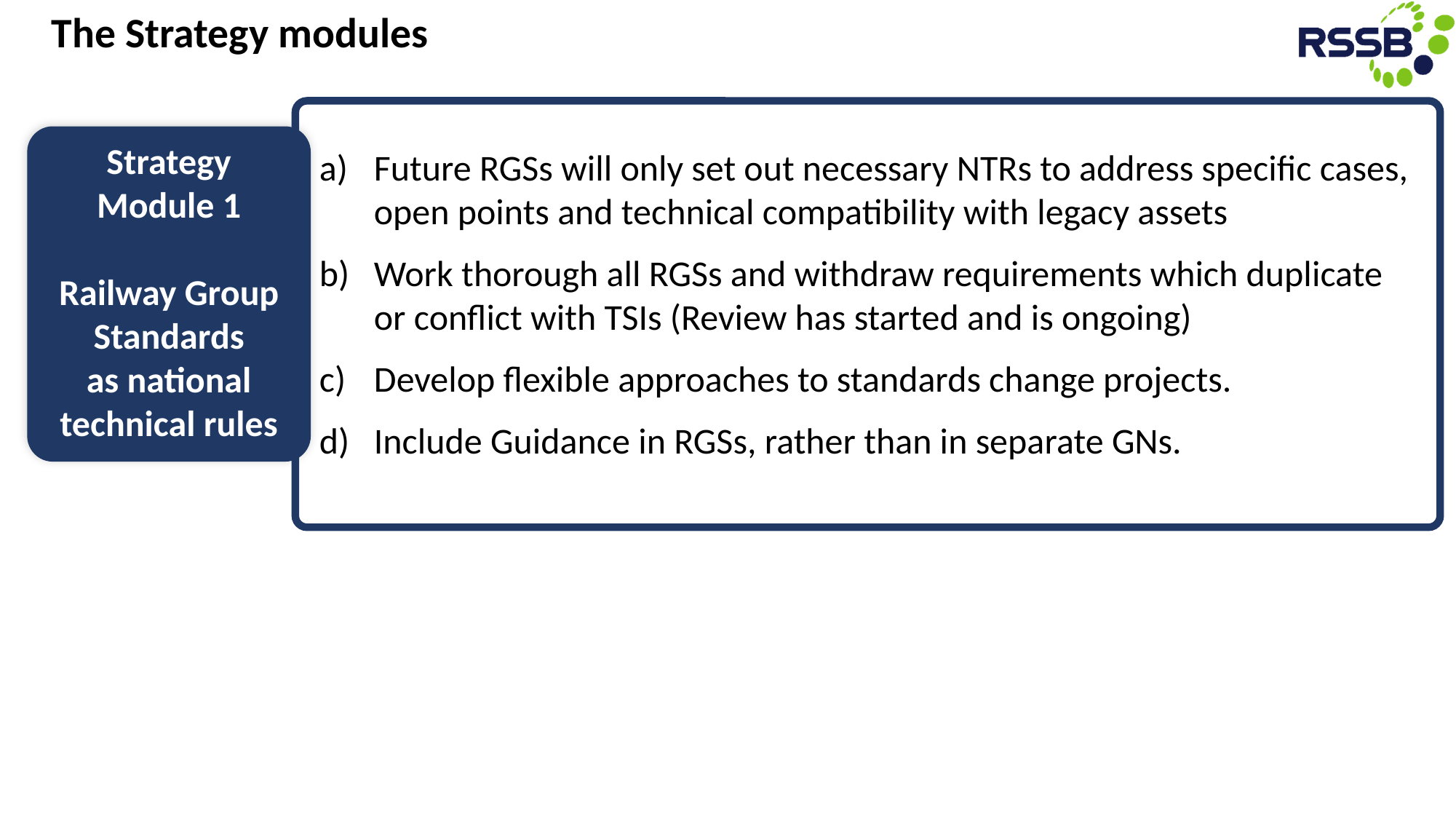

The Strategy modules

Strategy
Module 1

Railway Group Standards
as national
technical rules
Future RGSs will only set out necessary NTRs to address specific cases, open points and technical compatibility with legacy assets
Work thorough all RGSs and withdraw requirements which duplicate or conflict with TSIs (Review has started and is ongoing)
Develop flexible approaches to standards change projects.
Include Guidance in RGSs, rather than in separate GNs.